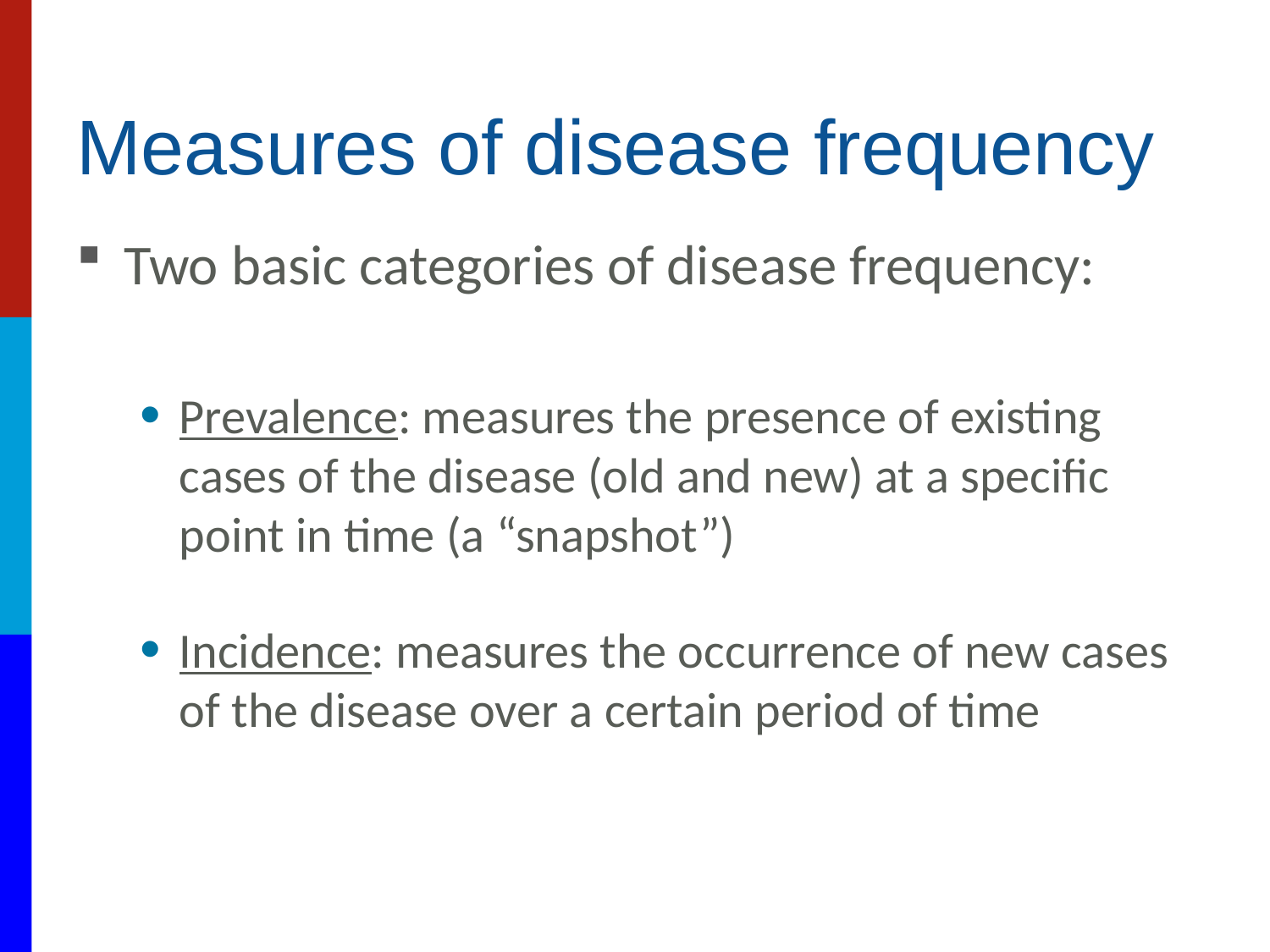

# Measures of disease frequency
Two basic categories of disease frequency:

Prevalence: measures the presence of existing cases of the disease (old and new) at a specific point in time (a “snapshot”)

Incidence: measures the occurrence of new cases of the disease over a certain period of time